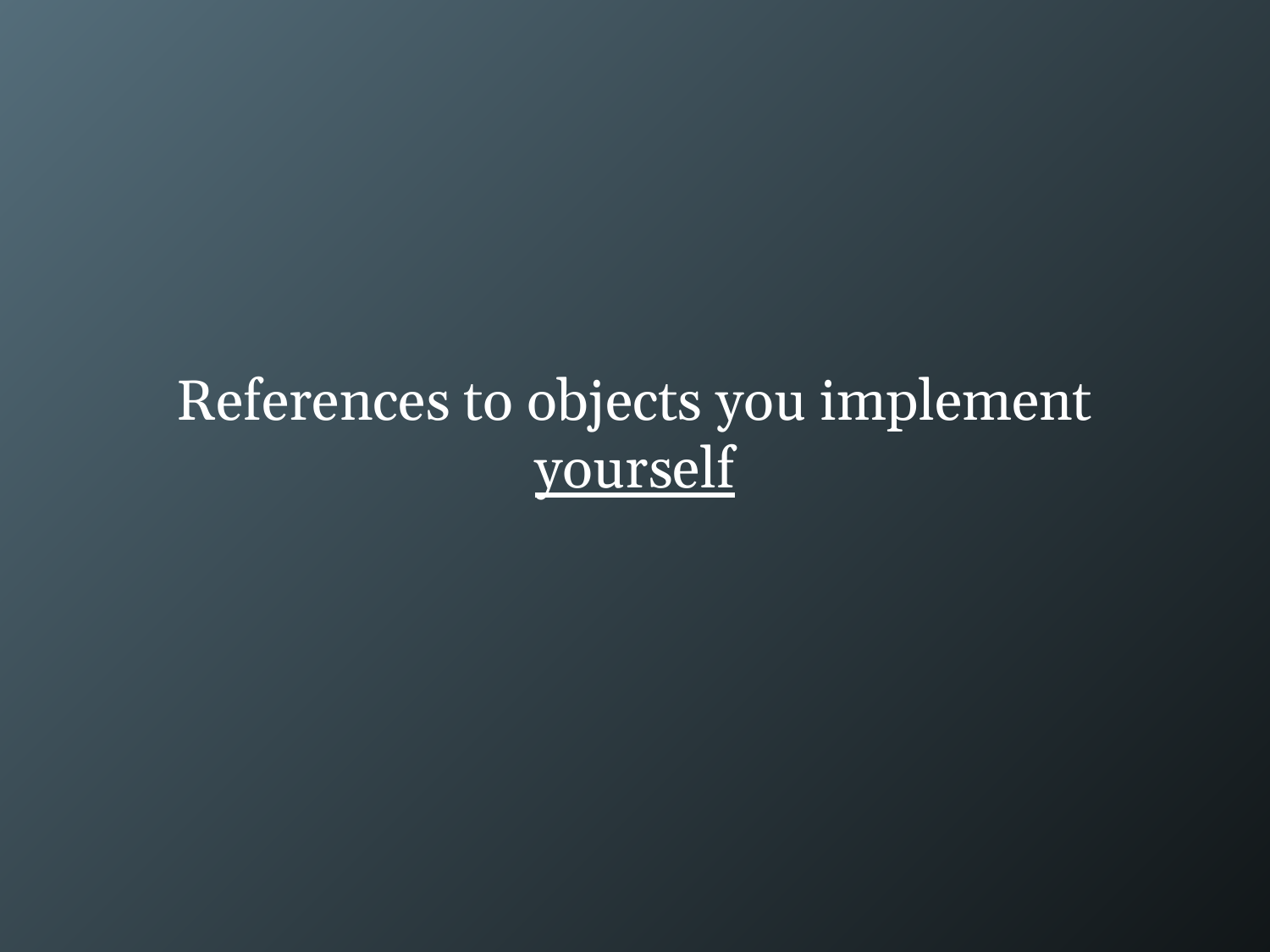

# References to objects you implement yourself